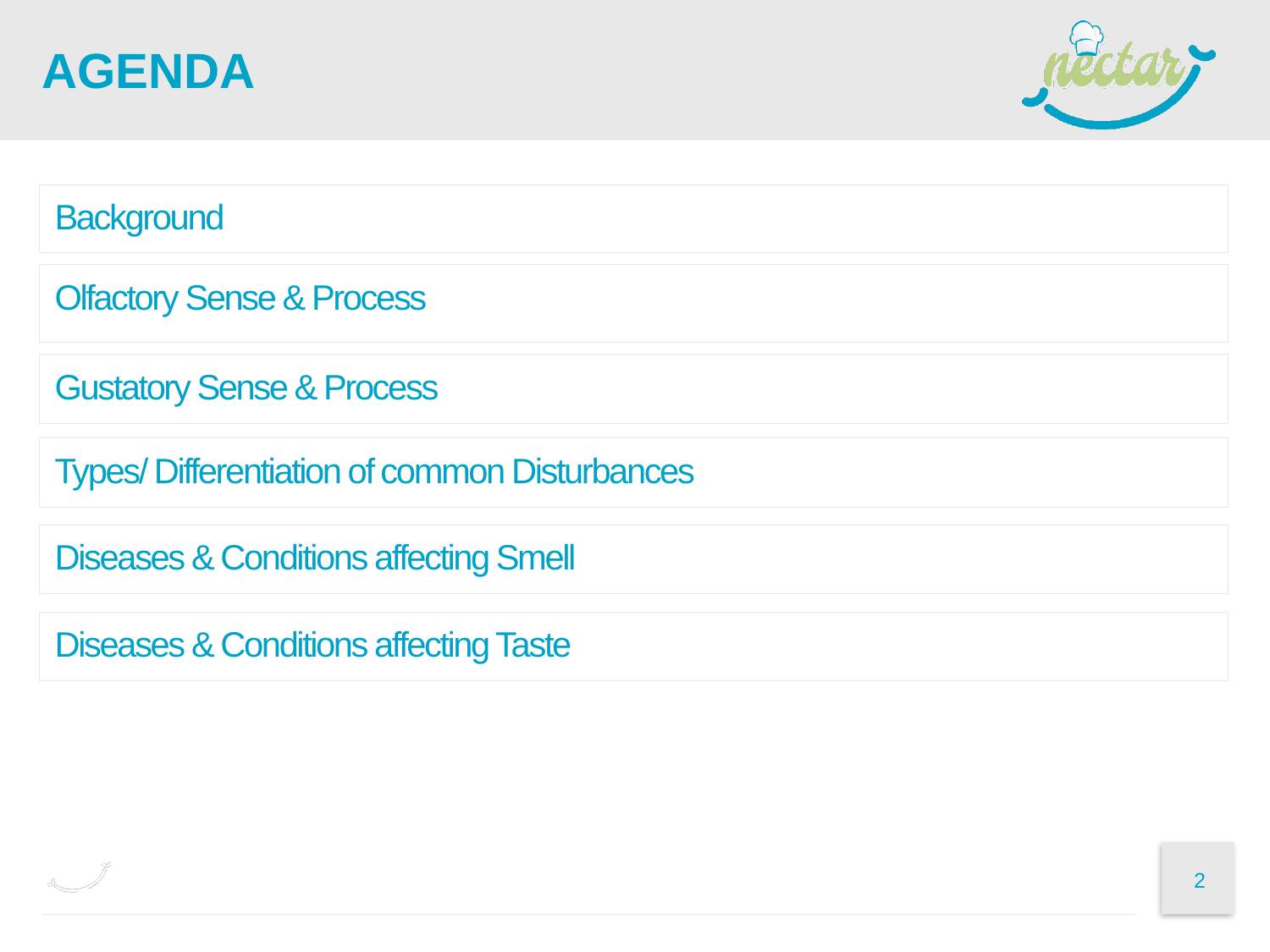

# Agenda
Background
Olfactory Sense & Process
Gustatory Sense & Process

Types/ Differentiation of common Disturbances
Diseases & Conditions affecting Smell

Diseases & Conditions affecting Taste